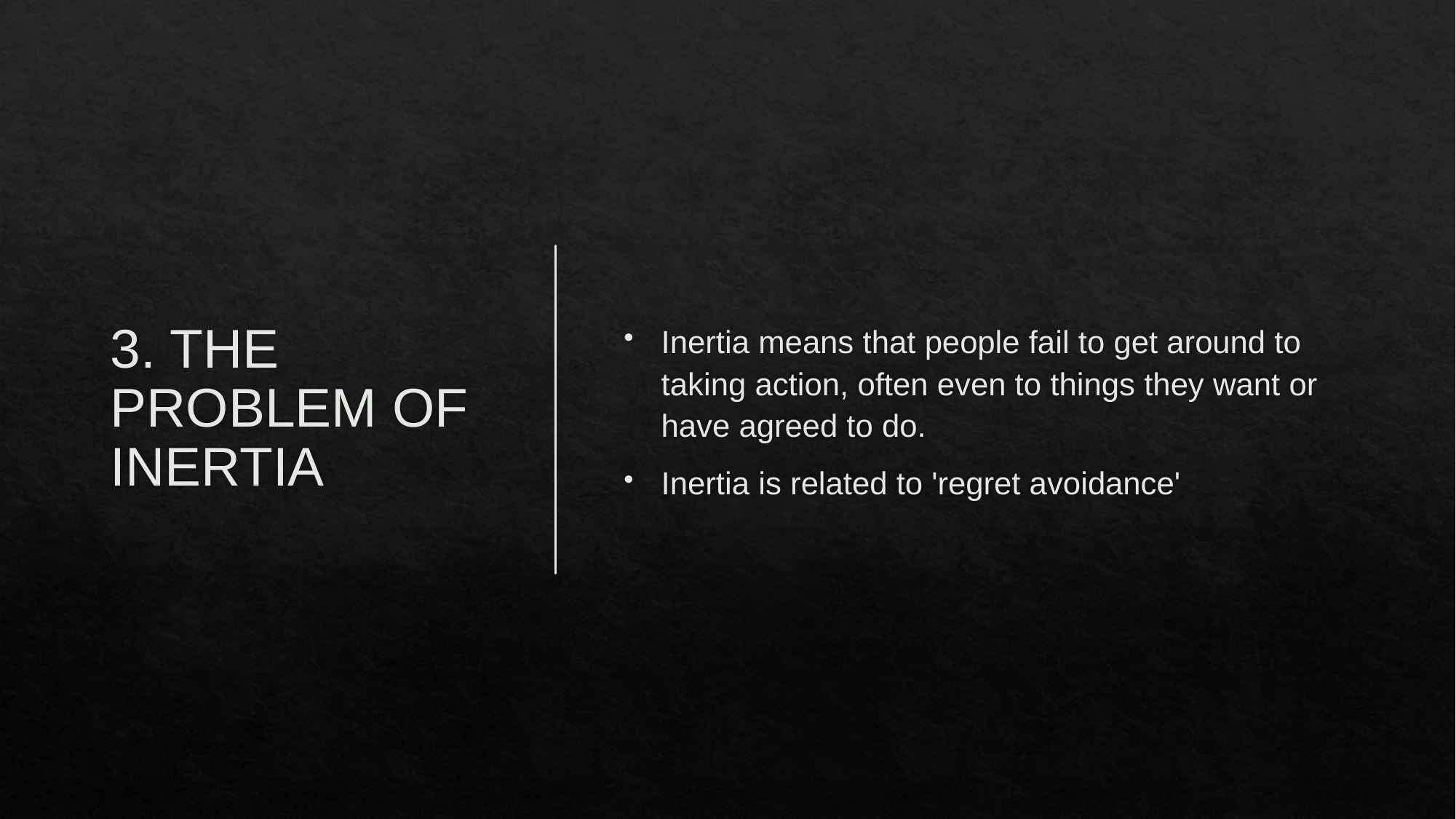

# 3. THE PROBLEM OF INERTIA
Inertia means that people fail to get around to taking action, often even to things they want or have agreed to do.
Inertia is related to 'regret avoidance'